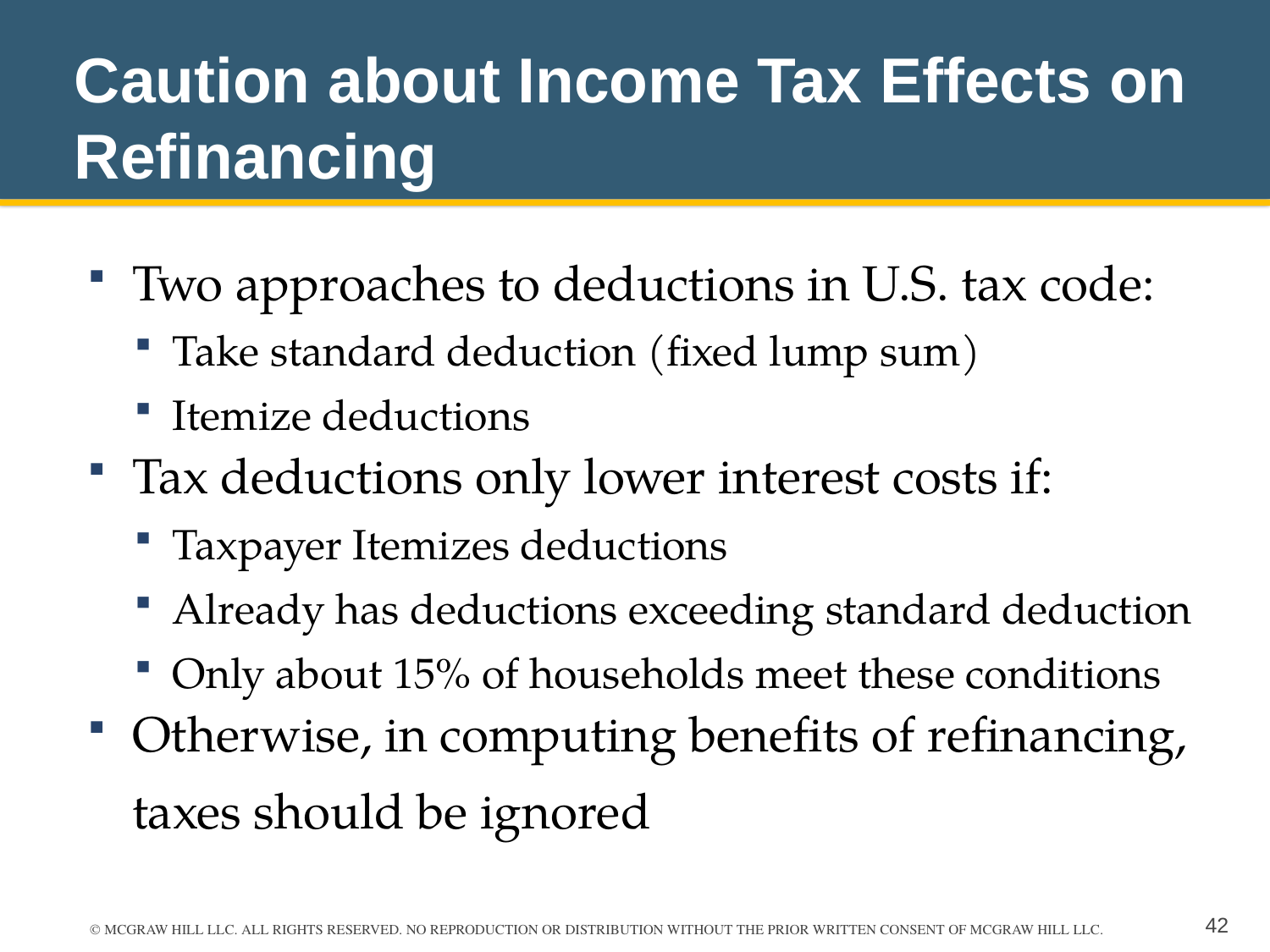

# Caution about Income Tax Effects on Refinancing
Two approaches to deductions in U.S. tax code:
Take standard deduction (fixed lump sum)
Itemize deductions
Tax deductions only lower interest costs if:
Taxpayer Itemizes deductions
Already has deductions exceeding standard deduction
Only about 15% of households meet these conditions
Otherwise, in computing benefits of refinancing, taxes should be ignored

© MCGRAW HILL LLC. ALL RIGHTS RESERVED. NO REPRODUCTION OR DISTRIBUTION WITHOUT THE PRIOR WRITTEN CONSENT OF MCGRAW HILL LLC.
42